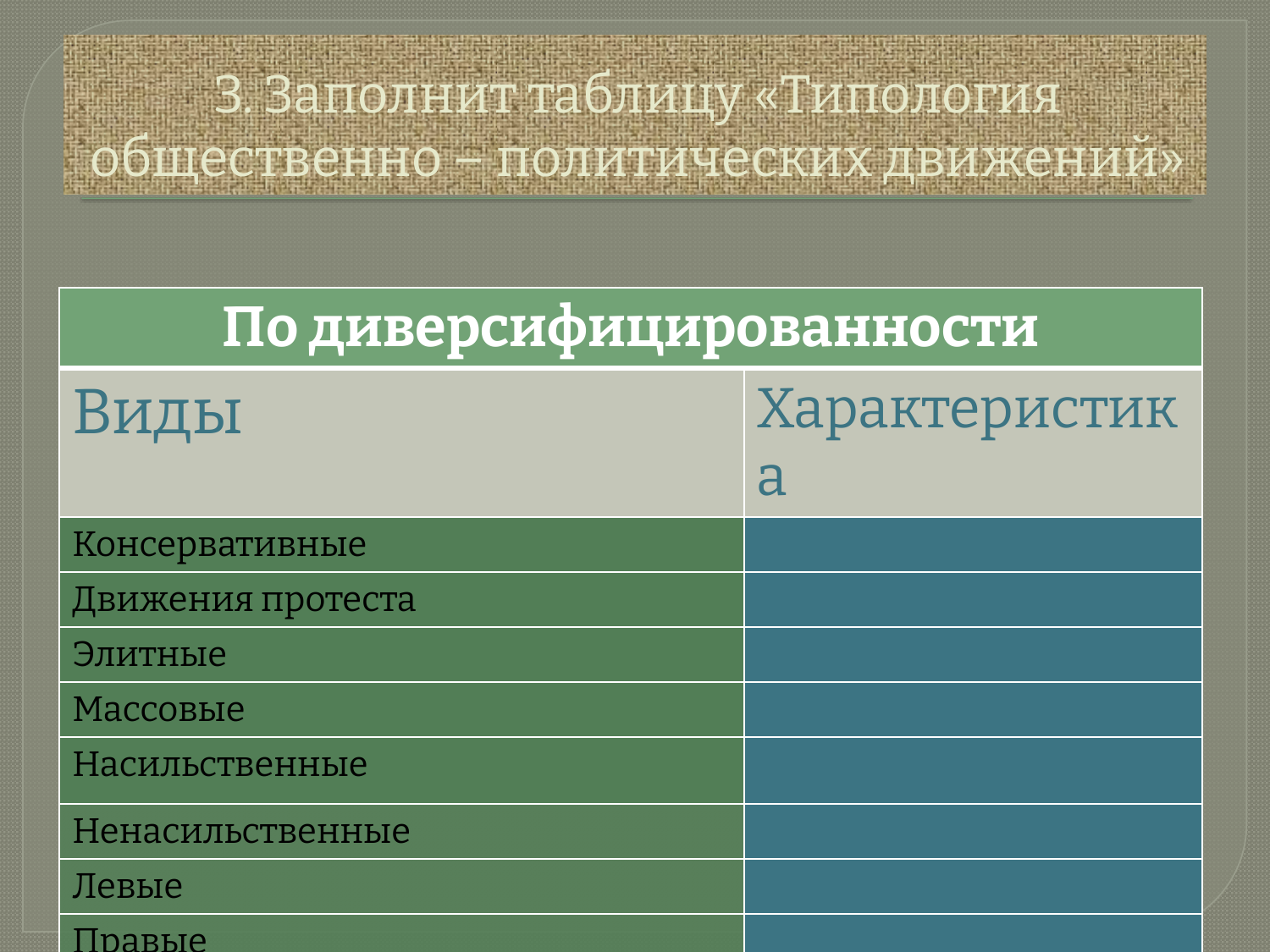

# 3. Заполнит таблицу «Типология общественно – политических движений»
| По диверсифицированности |  |
| --- | --- |
| Виды | Характеристика |
| Консервативные |  |
| Движения протеста |  |
| Элитные |  |
| Массовые |  |
| Насильственные |  |
| Ненасильственные |  |
| Левые |  |
| Правые |  |